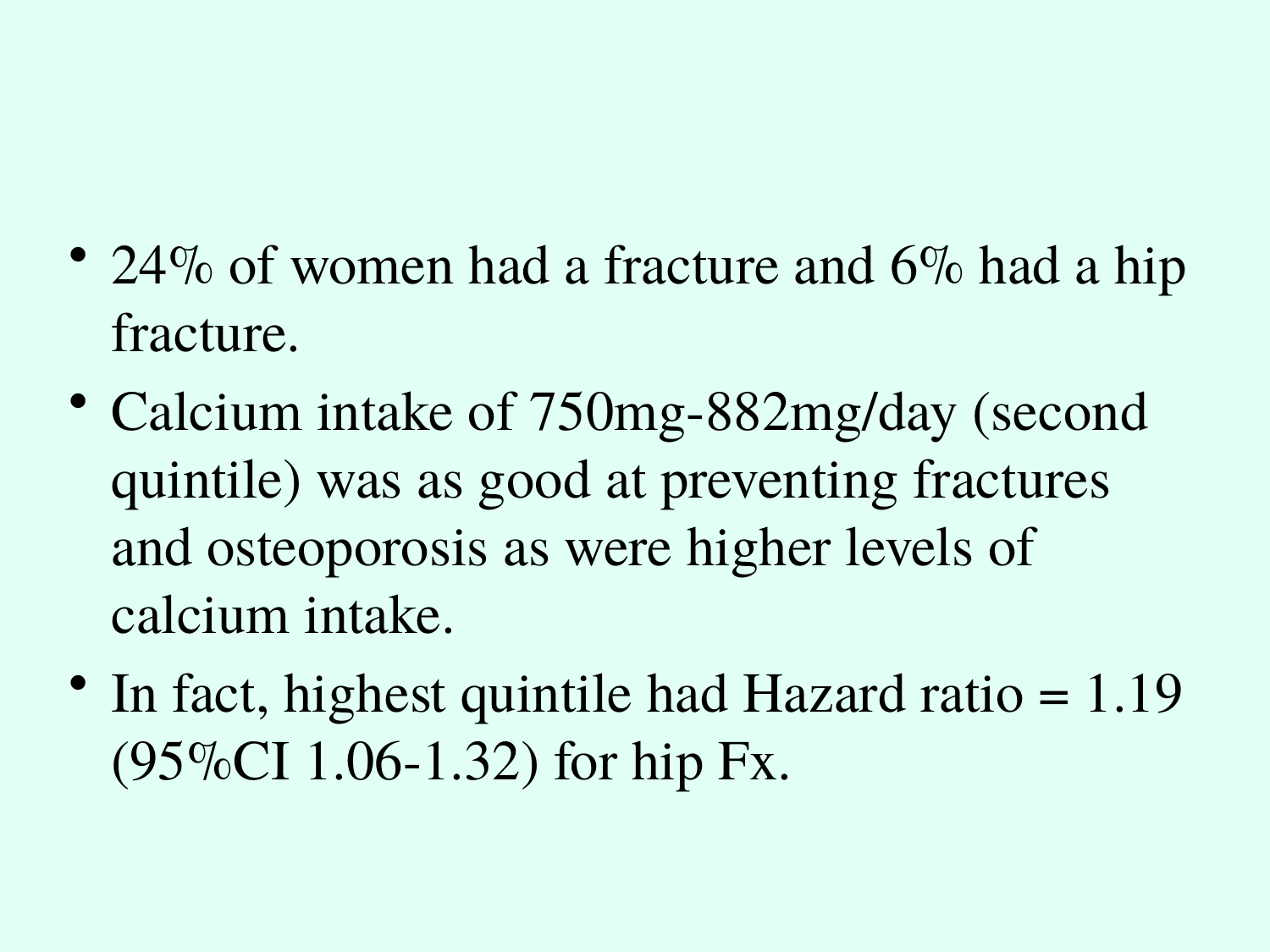

24% of women had a fracture and 6% had a hip fracture.
Calcium intake of 750mg-882mg/day (second quintile) was as good at preventing fractures and osteoporosis as were higher levels of calcium intake.
In fact, highest quintile had Hazard ratio = 1.19 (95%CI 1.06-1.32) for hip Fx.